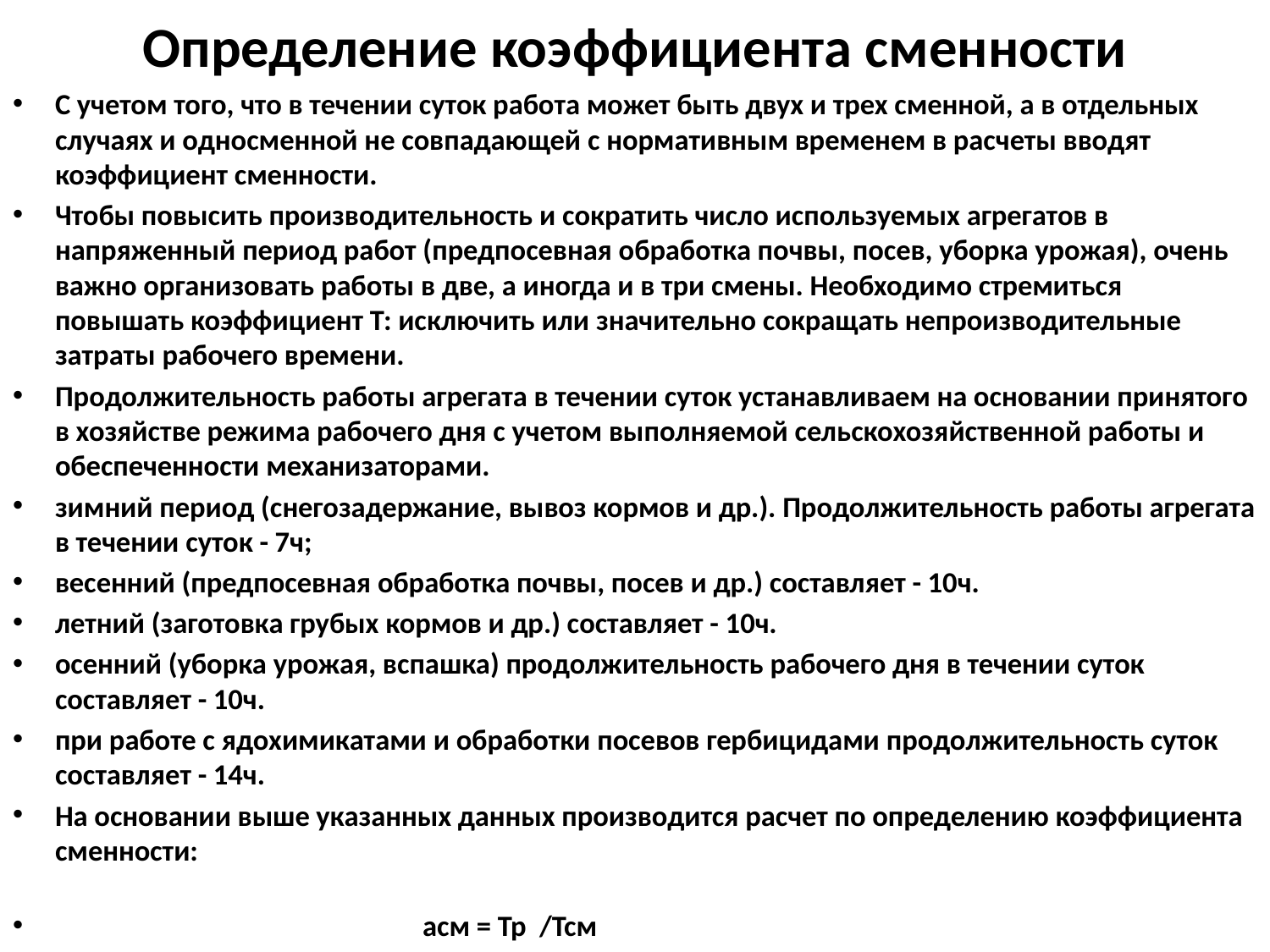

# Определение коэффициента сменности
С учетом того, что в течении суток работа может быть двух и трех сменной, а в отдельных случаях и односменной не совпадающей с нормативным временем в расчеты вводят коэффициент сменности.
Чтобы повысить производительность и сократить число используемых агрегатов в напряженный период работ (предпосевная обработка почвы, посев, уборка урожая), очень важно организовать работы в две, а иногда и в три смены. Необходимо стремиться повышать коэффициент Т: исключить или значительно сокращать непроизводительные затраты рабочего времени.
Продолжительность работы агрегата в течении суток устанавливаем на основании принятого в хозяйстве режима рабочего дня с учетом выполняемой сельскохозяйственной работы и обеспеченности механизаторами.
зимний период (снегозадержание, вывоз кормов и др.). Продолжительность работы агрегата в течении суток - 7ч;
весенний (предпосевная обработка почвы, посев и др.) составляет - 10ч.
летний (заготовка грубых кормов и др.) составляет - 10ч.
осенний (уборка урожая, вспашка) продолжительность рабочего дня в течении суток составляет - 10ч.
при работе с ядохимикатами и обработки посевов гербицидами продолжительность суток составляет - 14ч.
На основании выше указанных данных производится расчет по определению коэффициента сменности:
                                                        aсм = Тр  /Тсм